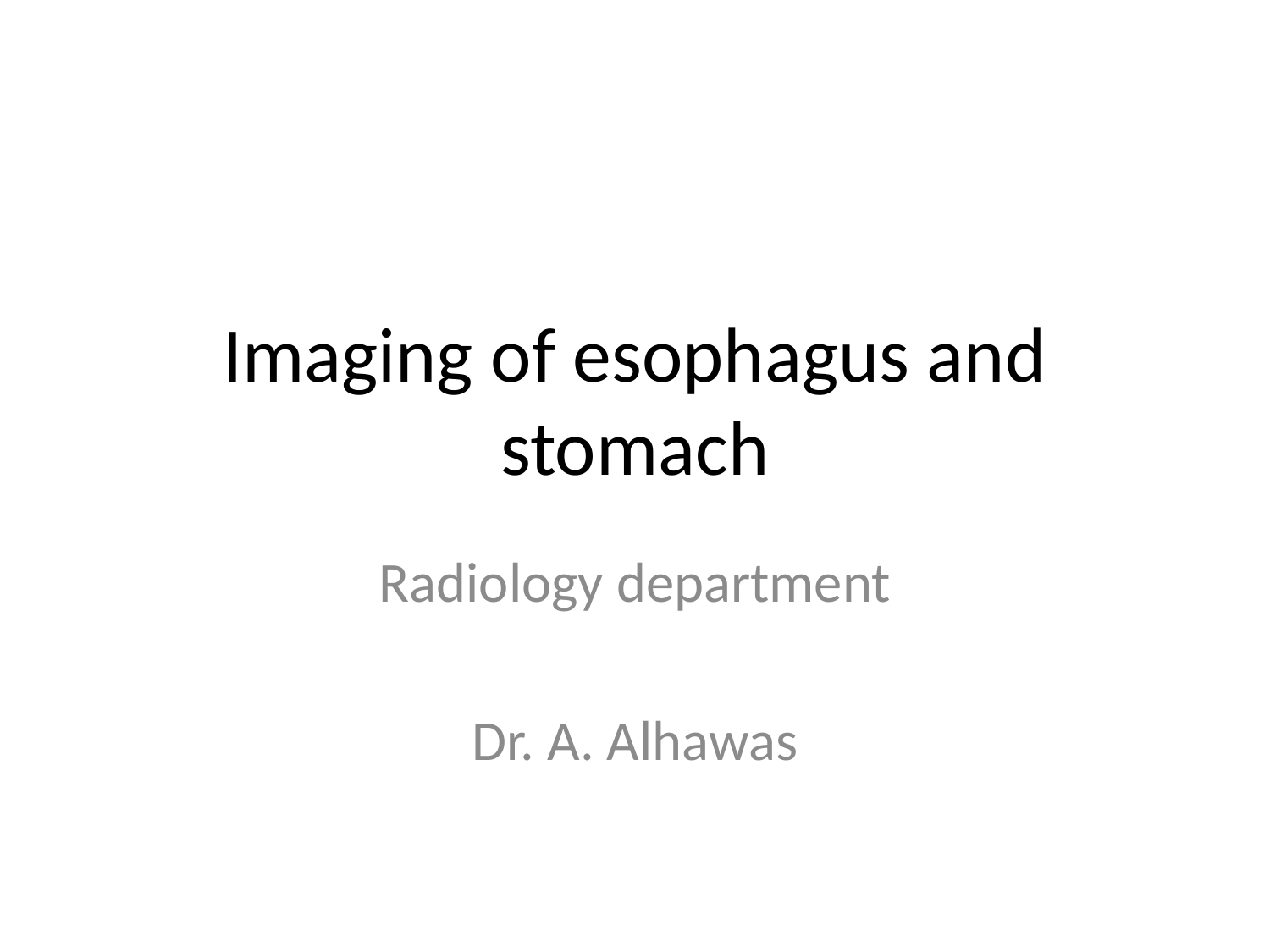

# Imaging of esophagus and stomach
Radiology department

Dr. A. Alhawas